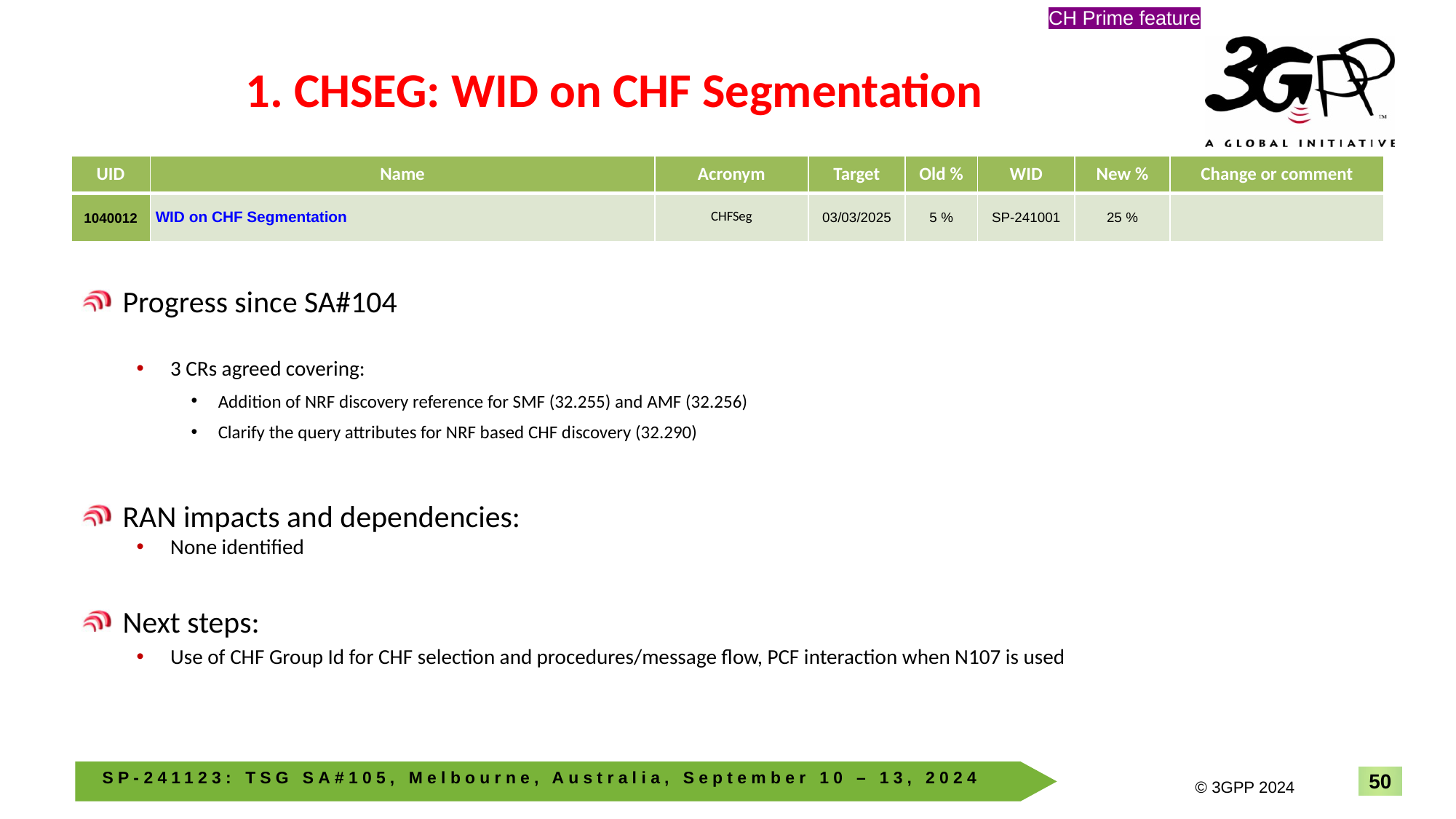

CH Prime feature
# 1. CHSEG: WID on CHF Segmentation
| UID | Name | Acronym | Target | Old % | WID | New % | Change or comment |
| --- | --- | --- | --- | --- | --- | --- | --- |
| 1040012 | WID on CHF Segmentation | CHFSeg | 03/03/2025 | 5 % | SP-241001 | 25 % |  |
Progress since SA#104

3 CRs agreed covering:
Addition of NRF discovery reference for SMF (32.255) and AMF (32.256)
Clarify the query attributes for NRF based CHF discovery (32.290)

RAN impacts and dependencies:
None identified

Next steps:
Use of CHF Group Id for CHF selection and procedures/message flow, PCF interaction when N107 is used